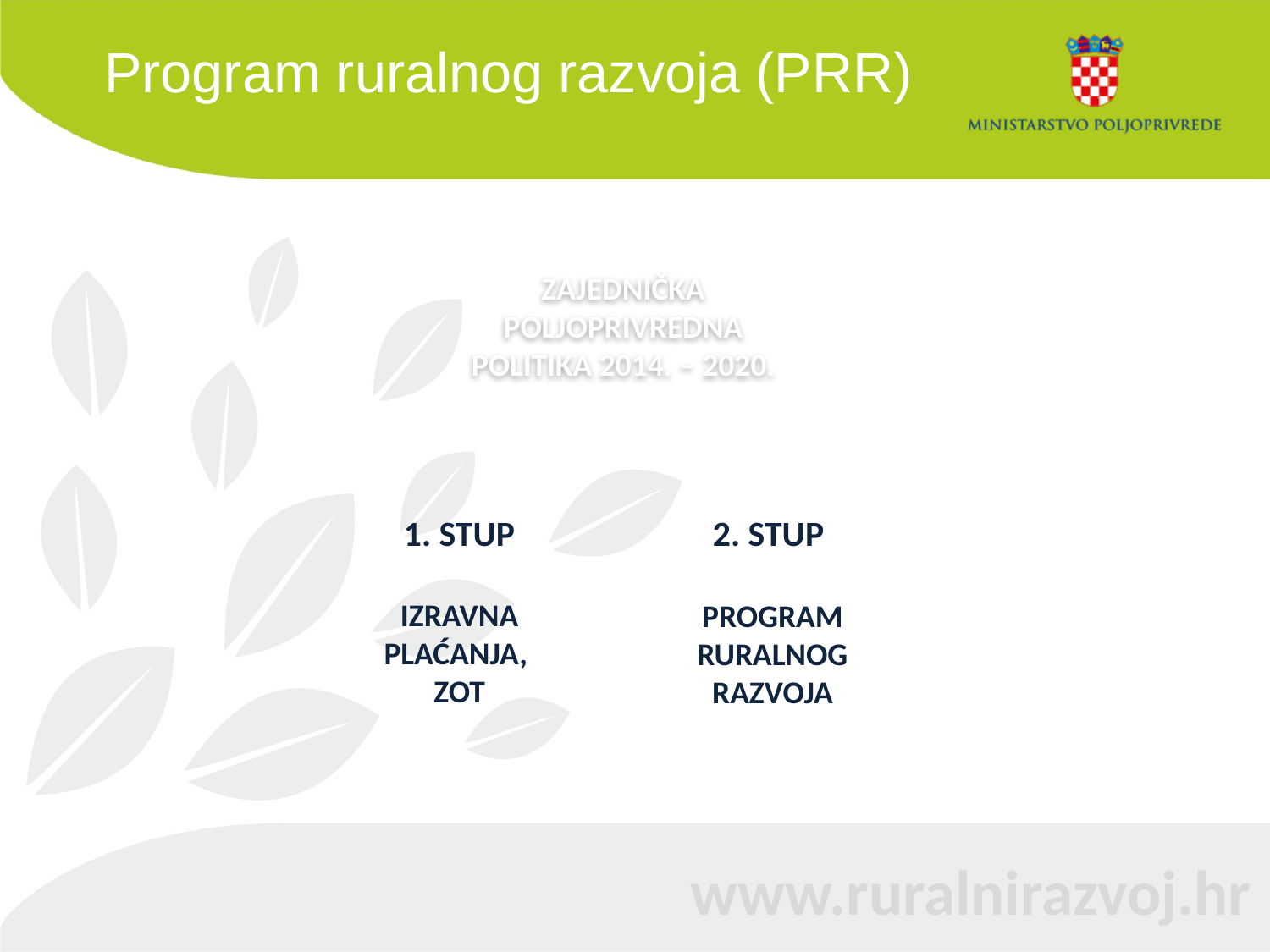

# Program ruralnog razvoja (PRR)

ZAJEDNIČKA POLJOPRIVREDNA POLITIKA 2014. – 2020.

1. STUP

IZRAVNA PLAĆANJA,
ZOT
2. STUP

PROGRAM RURALNOG RAZVOJA